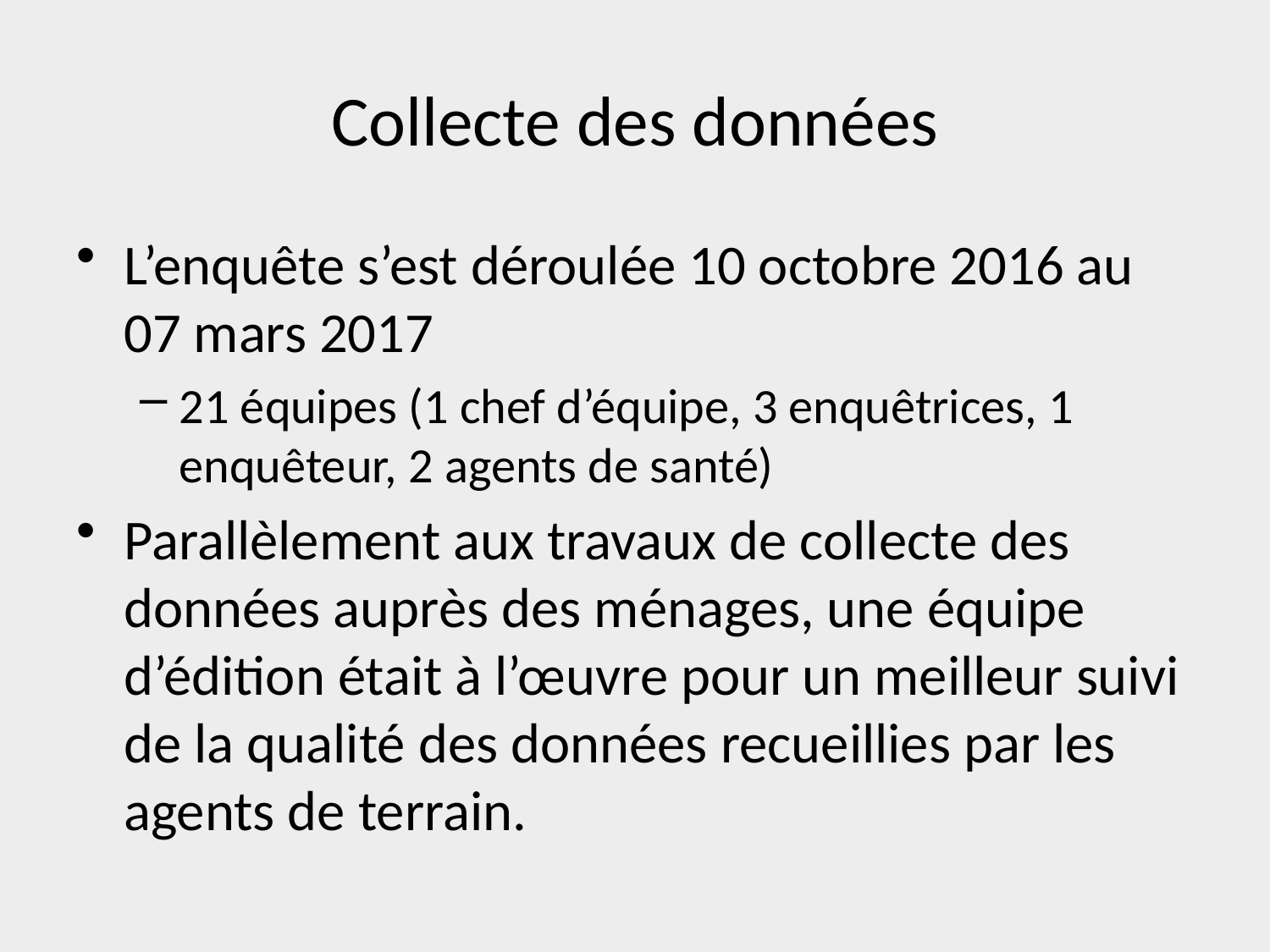

# Collecte des données
L’enquête s’est déroulée 10 octobre 2016 au 07 mars 2017
21 équipes (1 chef d’équipe, 3 enquêtrices, 1 enquêteur, 2 agents de santé)
Parallèlement aux travaux de collecte des données auprès des ménages, une équipe d’édition était à l’œuvre pour un meilleur suivi de la qualité des données recueillies par les agents de terrain.